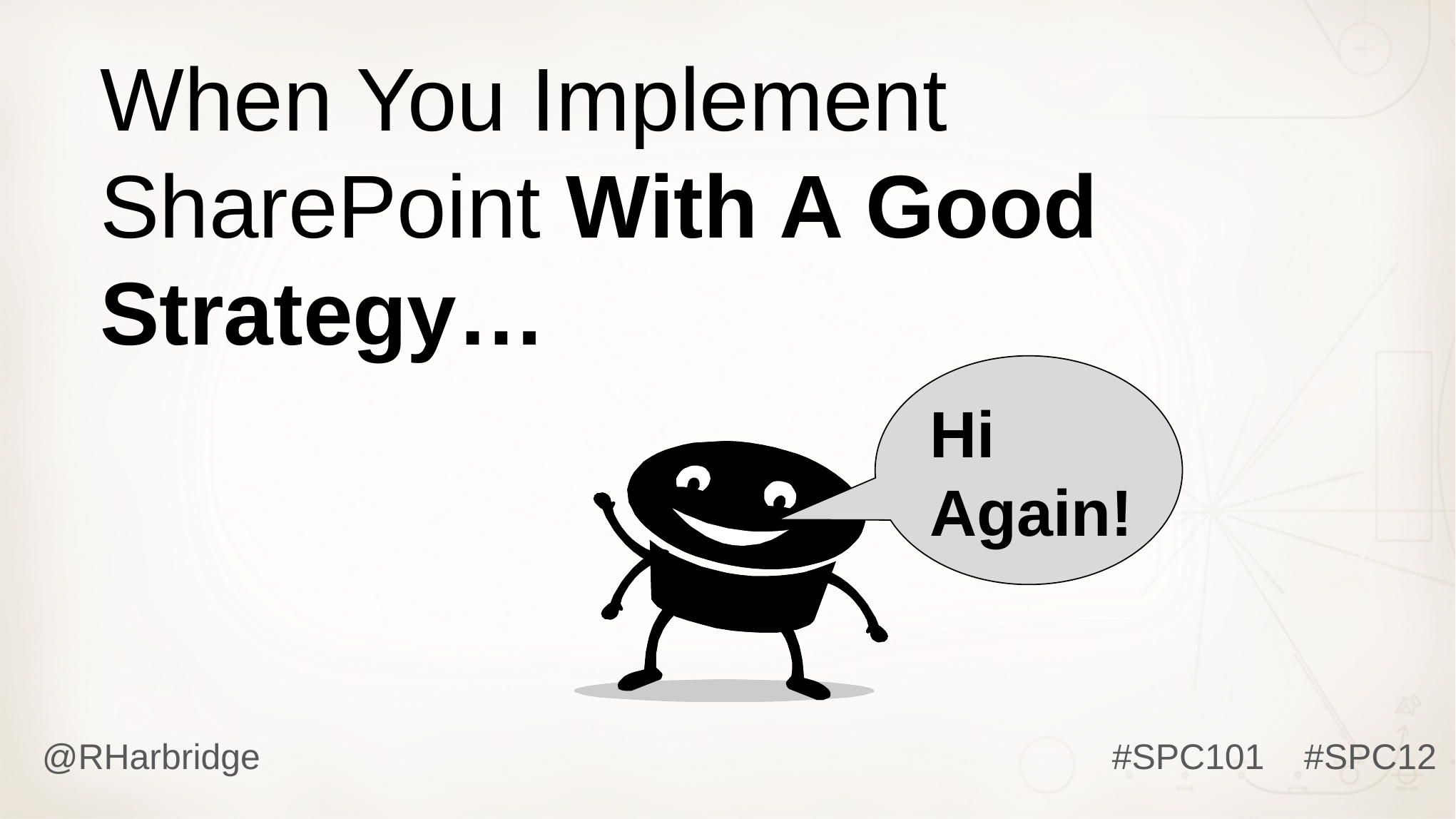

When You Implement SharePoint With A Good Strategy…

Hi Again!